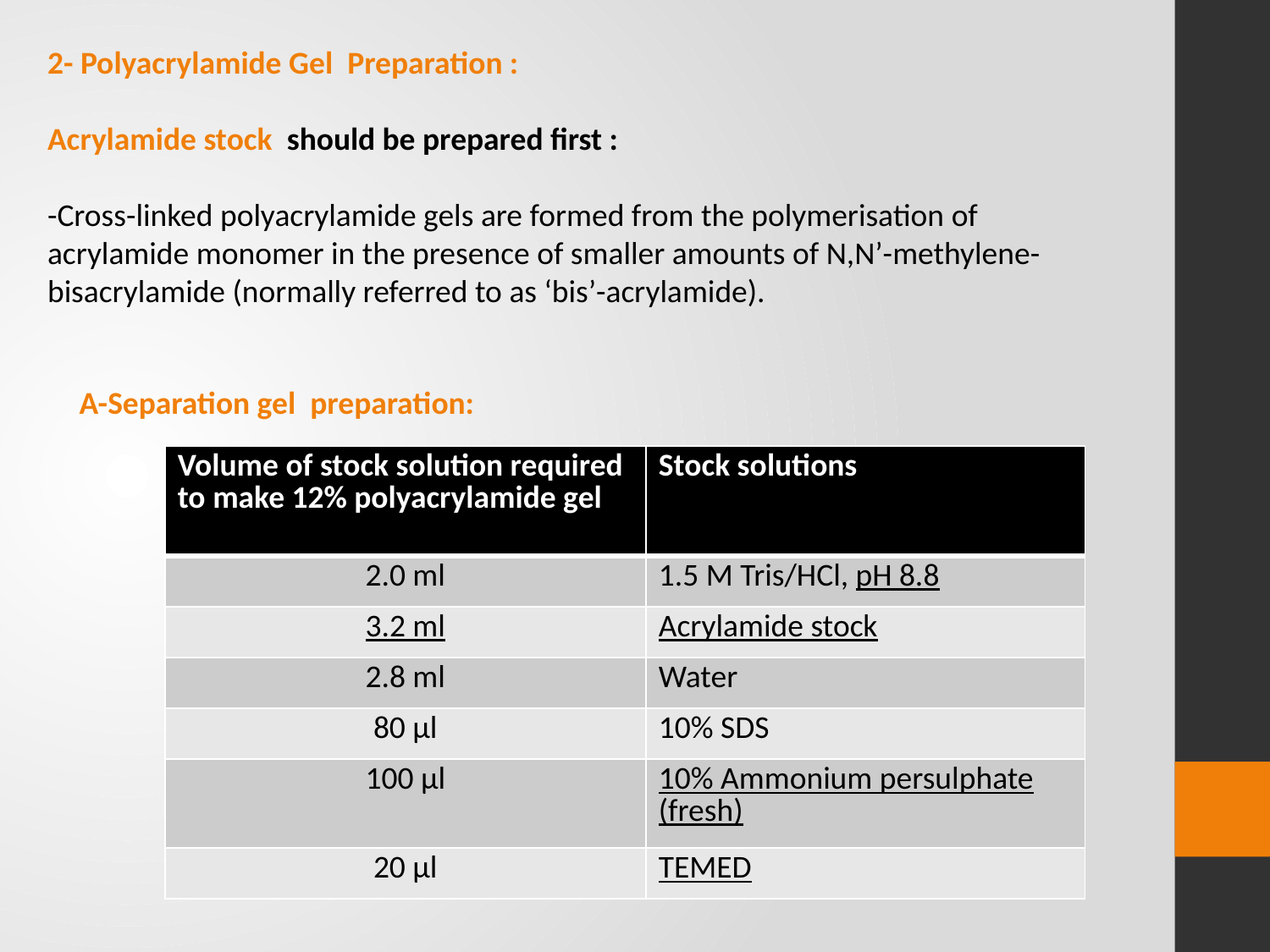

2- Polyacrylamide Gel  Preparation :

Acrylamide stock  should be prepared first :

-Cross-linked polyacrylamide gels are formed from the polymerisation of acrylamide monomer in the presence of smaller amounts of N,N’-methylene-bisacrylamide (normally referred to as ‘bis’-acrylamide).

A-Separation gel  preparation:
| Volume of stock solution required to make 12% polyacrylamide gel | Stock solutions |
| --- | --- |
| 2.0 ml | 1.5 M Tris/HCl, pH 8.8 |
| 3.2 ml | Acrylamide stock |
| 2.8 ml | Water |
| 80 µl | 10% SDS |
| 100 µl | 10% Ammonium persulphate (fresh) |
| 20 µl | TEMED |